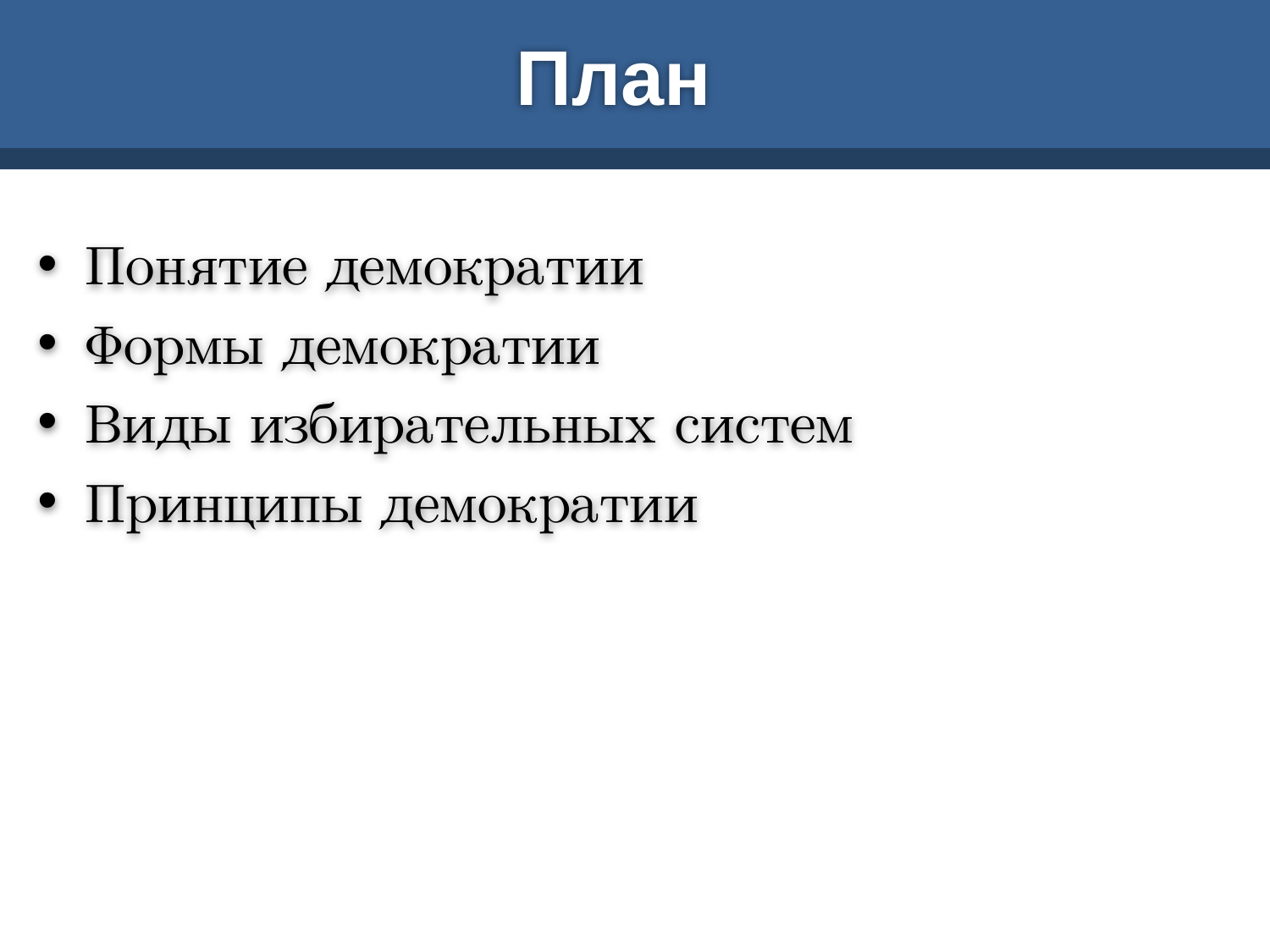

# План
Понятие демократии
Формы демократии
Виды избирательных систем
Принципы демократии